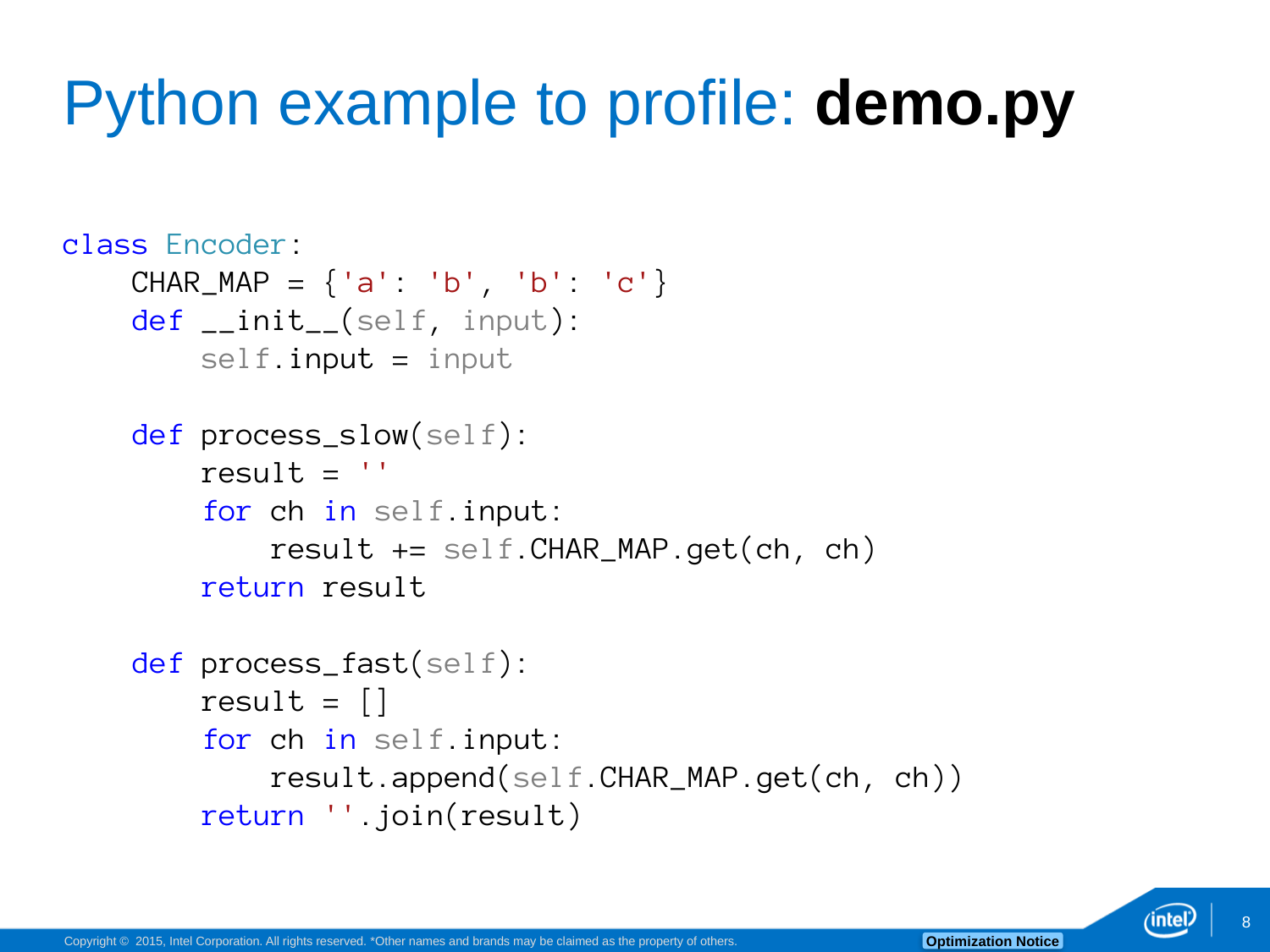

# Python example to profile: demo.py
class Encoder:
    CHAR_MAP = {'a': 'b', 'b': 'c'}
    def __init__(self, input):
        self.input = input

    def process_slow(self):
        result = ''
        for ch in self.input:
            result += self.CHAR_MAP.get(ch, ch)
        return result

    def process_fast(self):
        result = []
        for ch in self.input:
            result.append(self.CHAR_MAP.get(ch, ch))
        return ''.join(result)
8